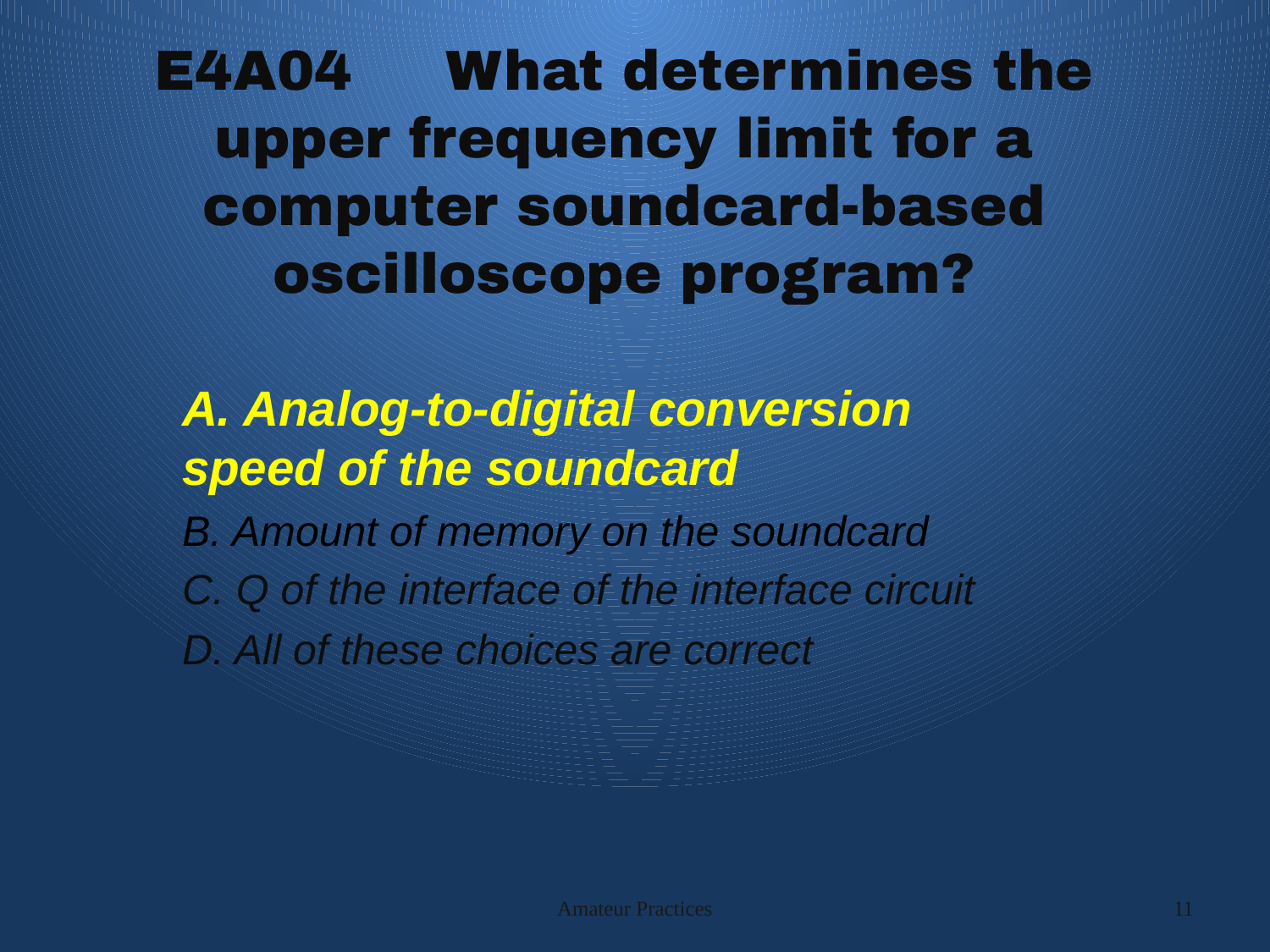

# E4A04     What determines the upper frequency limit for a computer soundcard-based oscilloscope program?
A. Analog-to-digital conversion speed of the soundcard
B. Amount of memory on the soundcard
C. Q of the interface of the interface circuit
D. All of these choices are correct
Amateur Practices
11